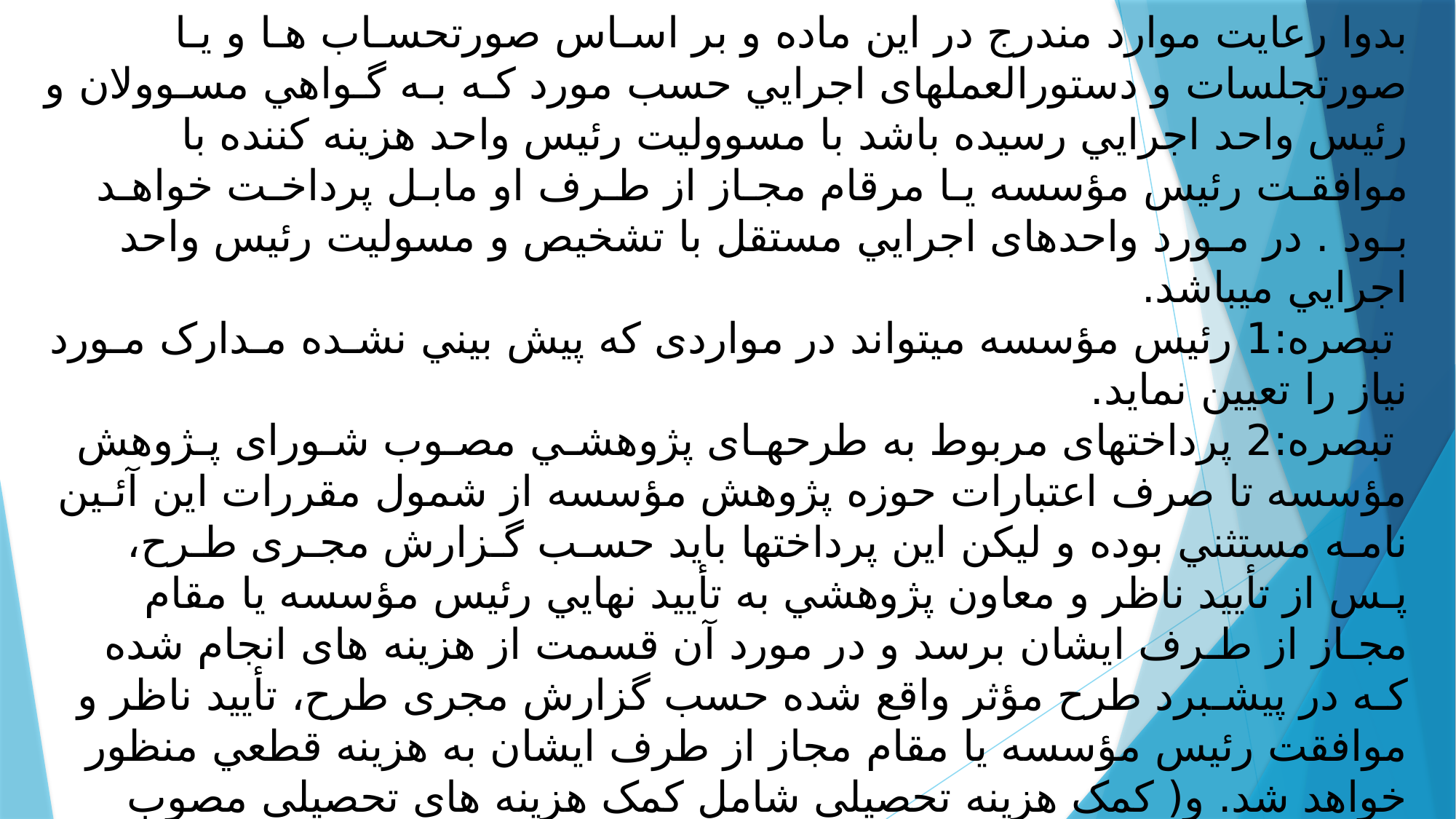

بدوا رعايت موارد مندرج در اين ماده و بر اسـاس صورتحسـاب هـا و يـا صورتجلسات و دستورالعملهای اجرايي حسب مورد کـه بـه گـواهي مسـوولان و رئیس واحد اجرايي رسیده باشد با مسوولیت رئیس واحد هزينه کننده با موافقـت رئیس مؤسسه يـا مرقام مجـاز از طـرف او مابـل پرداخـت خواهـد بـود . در مـورد واحدهای اجرايي مستقل با تشخیص و مسولیت رئیس واحد اجرايي ميباشد.
 تبصره:1 رئیس مؤسسه ميتواند در مواردی که پیش بیني نشـده مـدارک مـورد نیاز را تعیین نمايد.
 تبصره:2 پرداختهای مربوط به طرحهـای پژوهشـي مصـوب شـورای پـژوهش مؤسسه تا صرف اعتبارات حوزه پژوهش مؤسسه از شمول مقررات اين آئـین نامـه مستثني بوده و لیکن اين پرداختها بايد حسـب گـزارش مجـری طـرح، پـس از تأيید ناظر و معاون پژوهشي به تأيید نهايي رئیس مؤسسه يا مقام مجـاز از طـرف ايشان برسد و در مورد آن قسمت از هزينه های انجام شده کـه در پیشـبرد طرح مؤثر واقع شده حسب گزارش مجری طرح، تأيید ناظر و موافقت رئیس مؤسسه يا مقام مجاز از طرف ايشان به هزينه قطعي منظور خواهد شد. و( کمک هزينه تحصیلي شامل کمک هزينه های تحصیلي مصوب هیأت امنـاء بـه رده های تحصیلي دستیاری تخصصي، فوق تخصصي، PhD، Research by PhD، پزشک پژوهشگر، کارورزی گروه پزشکي، دانش آموزان  بهورزی و يا مـوارد مشـابه ديگری که هیأت امناء تعیین مي نمايد و همچنین کار دانشجويي مطـابق ضـوا بط  مربوطه، با امضای رئیس مؤسسه يا مقام مجـاز از طـرف ايشـان بـا ارائـه مـدار ک مستند قابل پرداخت مي باشند